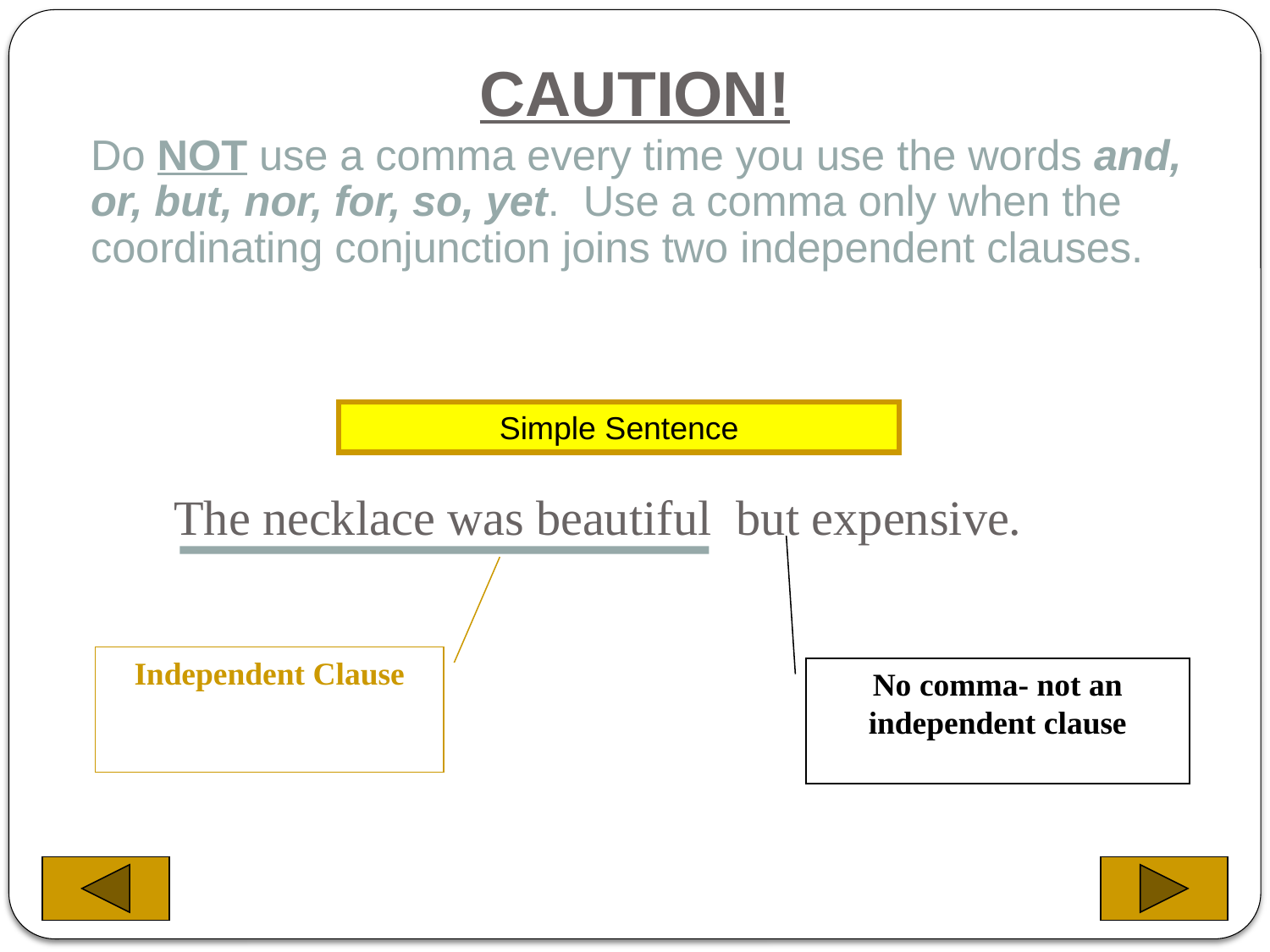

# CAUTION!
	Do NOT use a comma every time you use the words and, or, but, nor, for, so, yet.  Use a comma only when the coordinating conjunction joins two independent clauses.

Simple Sentence
The necklace was beautiful  but expensive.

Independent Clause
No comma- not an independent clause